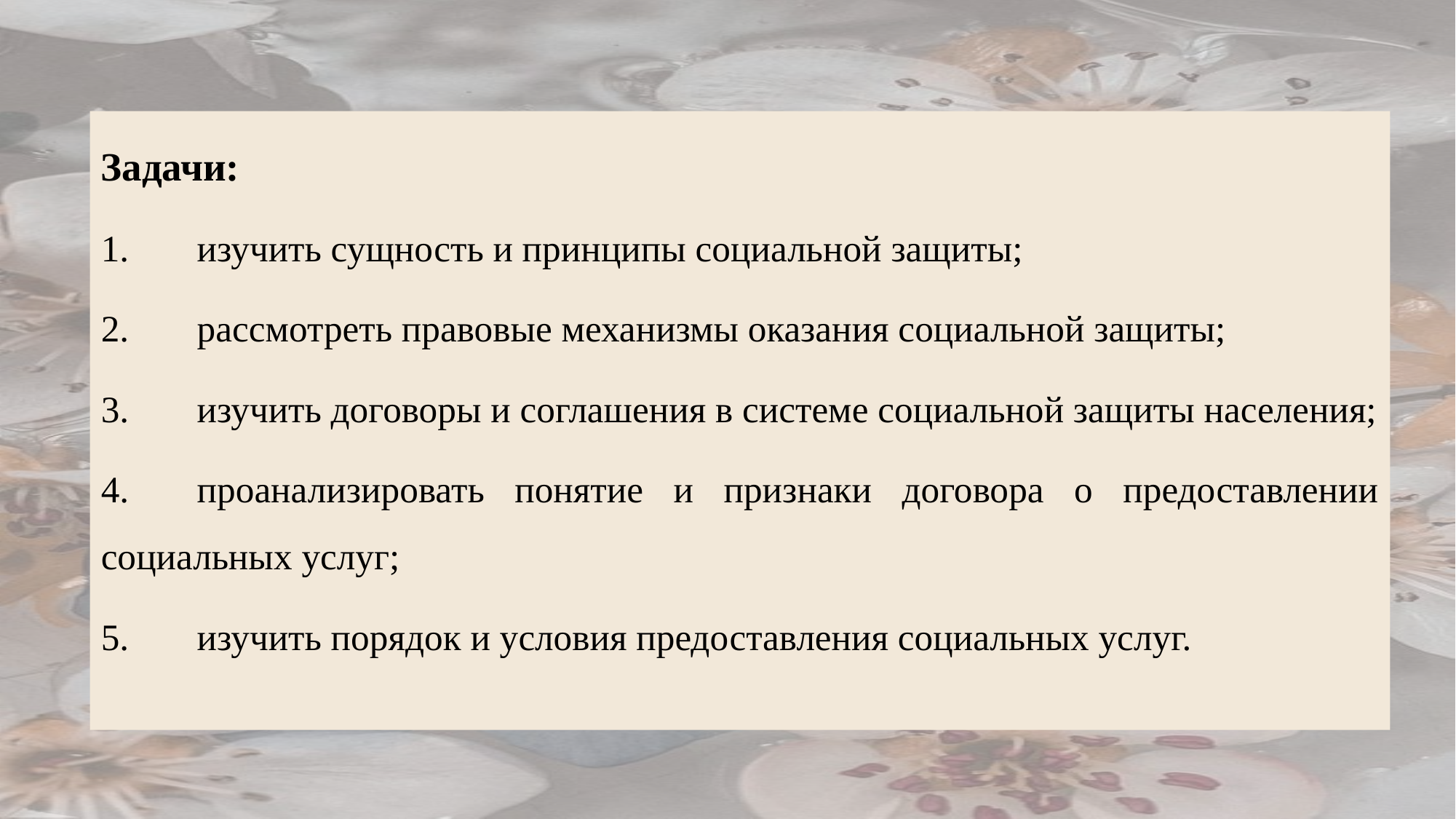

Задачи:
1.	изучить сущность и принципы социальной защиты;
2.	рассмотреть правовые механизмы оказания социальной защиты;
3.	изучить договоры и соглашения в системе социальной защиты населения;
4.	проанализировать понятие и признаки договора о предоставлении социальных услуг;
5.	изучить порядок и условия предоставления социальных услуг.